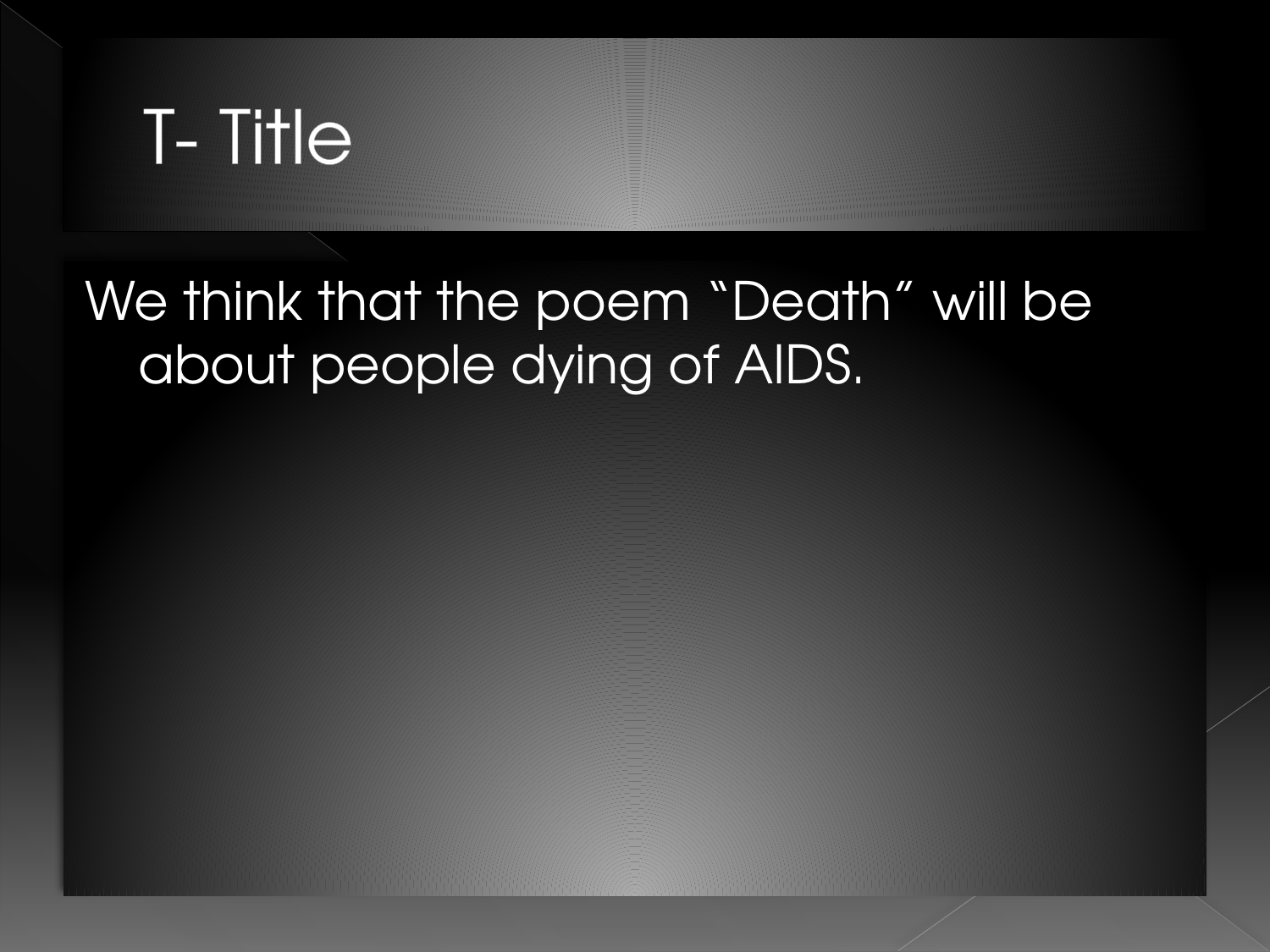

# T- Title
We think that the poem “Death” will be about people dying of AIDS.